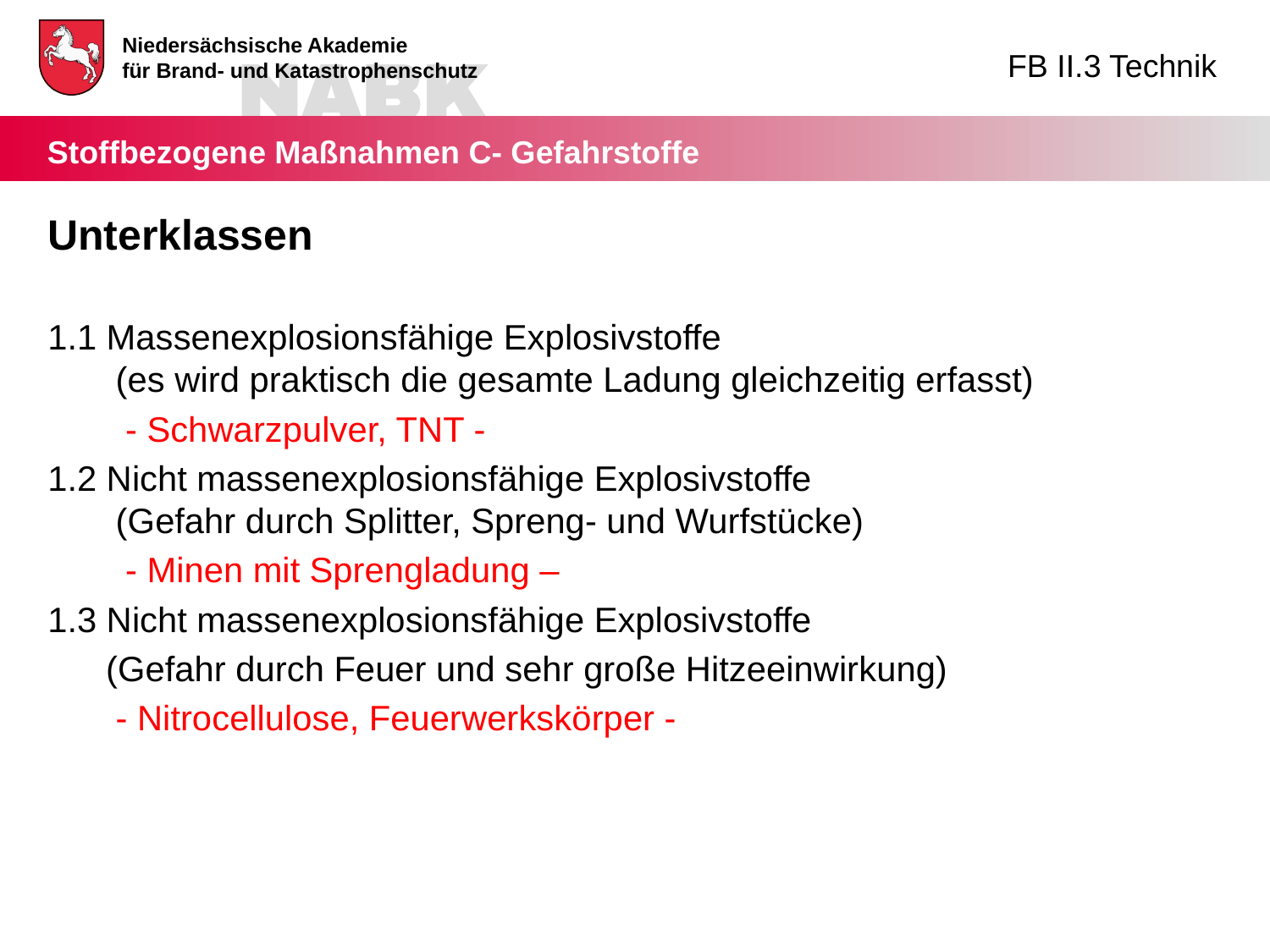

Unterklassen

1.1 Massenexplosionsfähige Explosivstoffe
       (es wird praktisch die gesamte Ladung gleichzeitig erfasst)
        - Schwarzpulver, TNT -
1.2 Nicht massenexplosionsfähige Explosivstoffe
       (Gefahr durch Splitter, Spreng- und Wurfstücke)
        - Minen mit Sprengladung –
1.3 Nicht massenexplosionsfähige Explosivstoffe
      (Gefahr durch Feuer und sehr große Hitzeeinwirkung)
       - Nitrocellulose, Feuerwerkskörper -